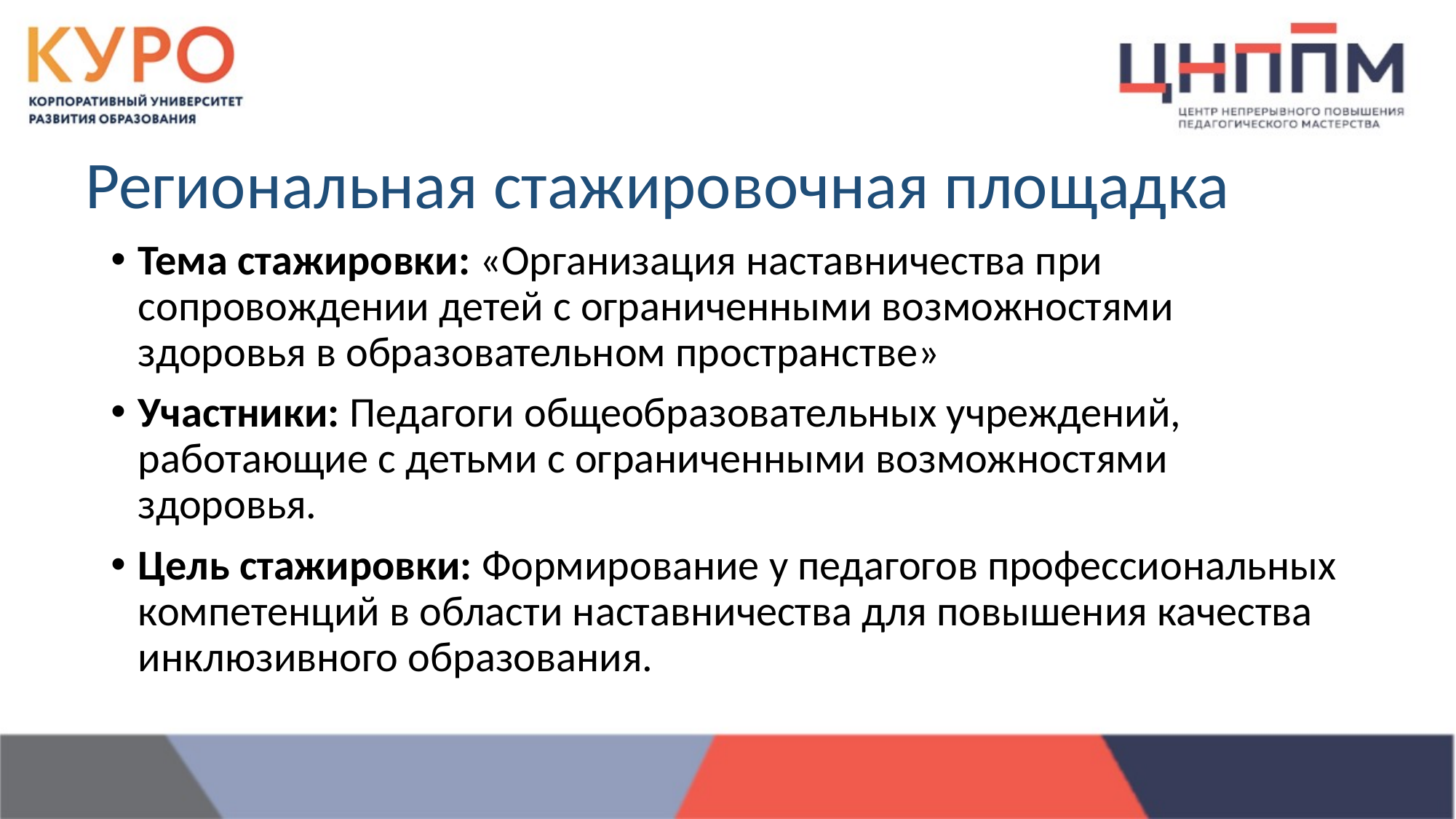

# Региональная стажировочная площадка
Тема стажировки: «Организация наставничества при сопровождении детей с ограниченными возможностями здоровья в образовательном пространстве»
Участники: Педагоги общеобразовательных учреждений, работающие с детьми с ограниченными возможностями здоровья.
Цель стажировки: Формирование у педагогов профессиональных компетенций в области наставничества для повышения качества инклюзивного образования.